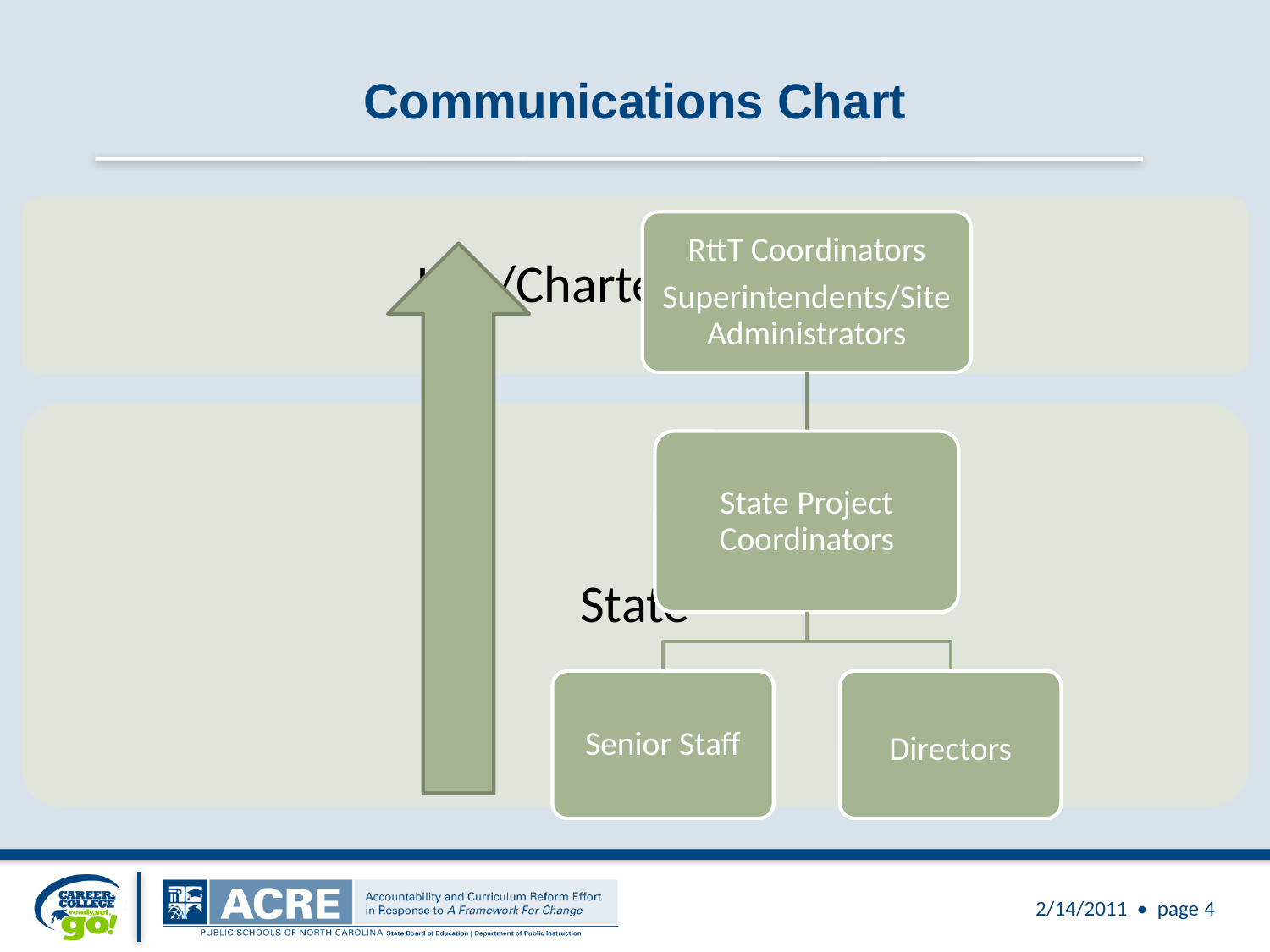

# Communications Chart
State
LEA/Charter Schools
RttT Coordinators
Superintendents/Site Administrators
State Project Coordinators
Senior Staff

Directors

2/14/2011  •  page 4